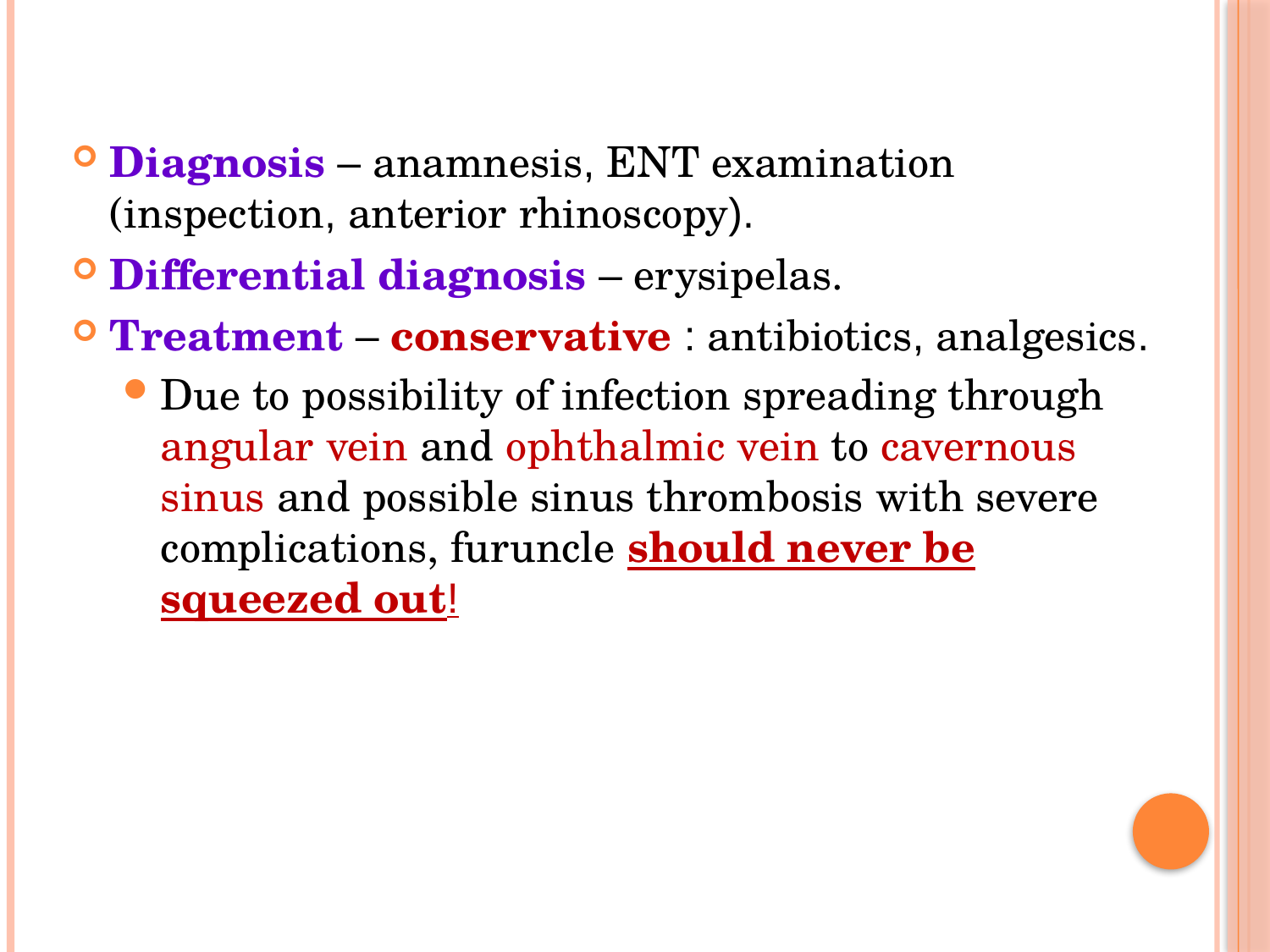

Diagnosis – anamnesis, ENT examination (inspection, anterior rhinoscopy).
Differential diagnosis – erysipelas.
Treatment – conservative : antibiotics, analgesics.
Due to possibility of infection spreading through angular vein and ophthalmic vein to cavernous sinus and possible sinus thrombosis with severe complications, furuncle should never be squeezed out!